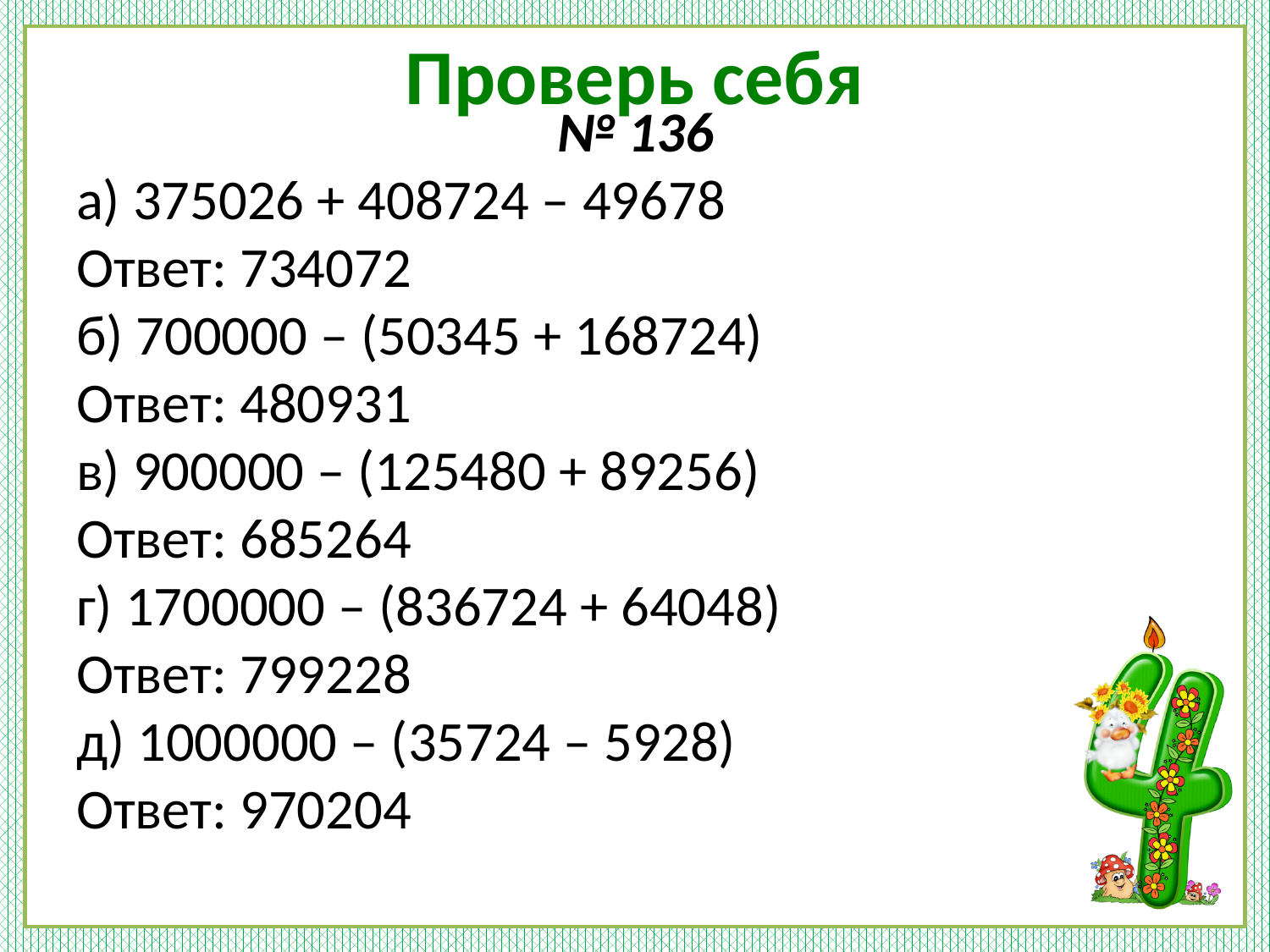

# Проверь себя
№ 136
а) 375026 + 408724 – 49678
Ответ: 734072
б) 700000 – (50345 + 168724)
Ответ: 480931
в) 900000 – (125480 + 89256)
Ответ: 685264
г) 1700000 – (836724 + 64048)
Ответ: 799228
д) 1000000 – (35724 – 5928)
Ответ: 970204